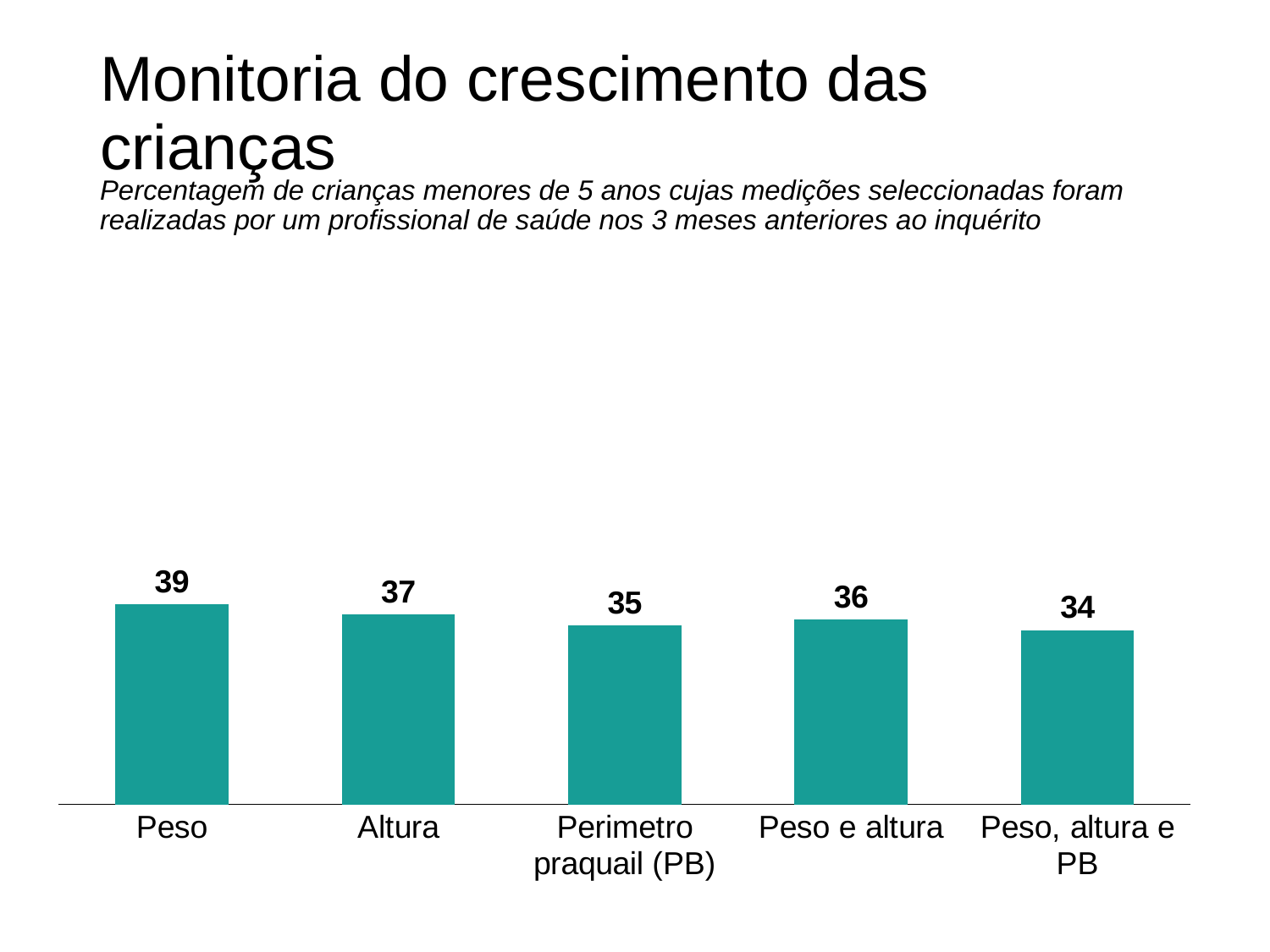

# Monitoria do crescimento das crianças
Percentagem de crianças menores de 5 anos cujas medições seleccionadas foram realizadas por um profissional de saúde nos 3 meses anteriores ao inquérito

### Chart

| Category | Peso |
|---|---|
| Peso | 39.0 |
| Altura | 37.0 |
| Perimetro praquail (PB) | 35.0 |
| Peso e altura | 36.0 |
| Peso, altura e PB | 34.0 |